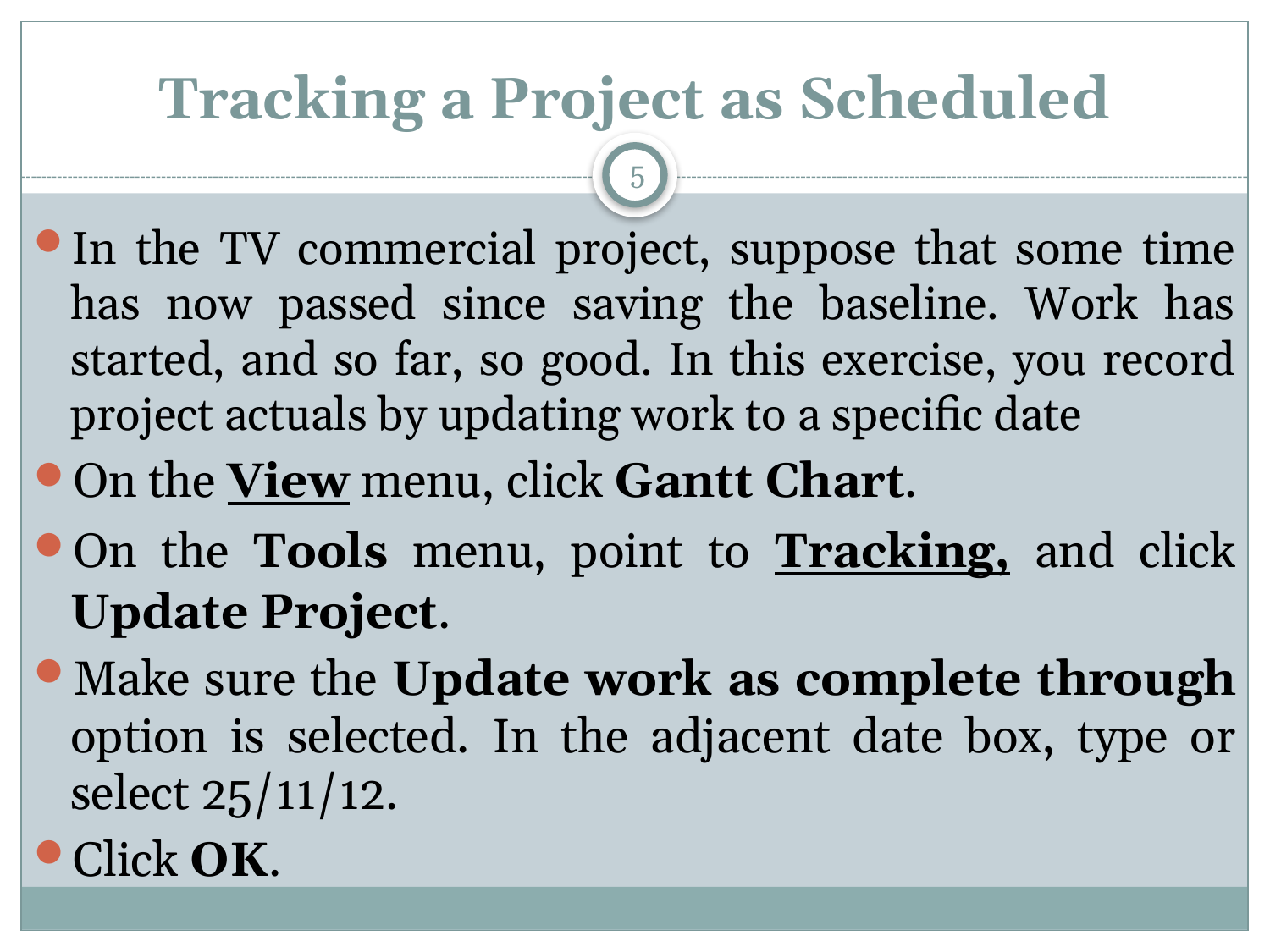

# Tracking a Project as Scheduled
5
In the TV commercial project, suppose that some time has now passed since saving the baseline. Work has started, and so far, so good. In this exercise, you record project actuals by updating work to a specific date
On the View menu, click Gantt Chart.
On the Tools menu, point to Tracking, and click Update Project.
Make sure the Update work as complete through option is selected. In the adjacent date box, type or select 25/11/12.
Click OK.